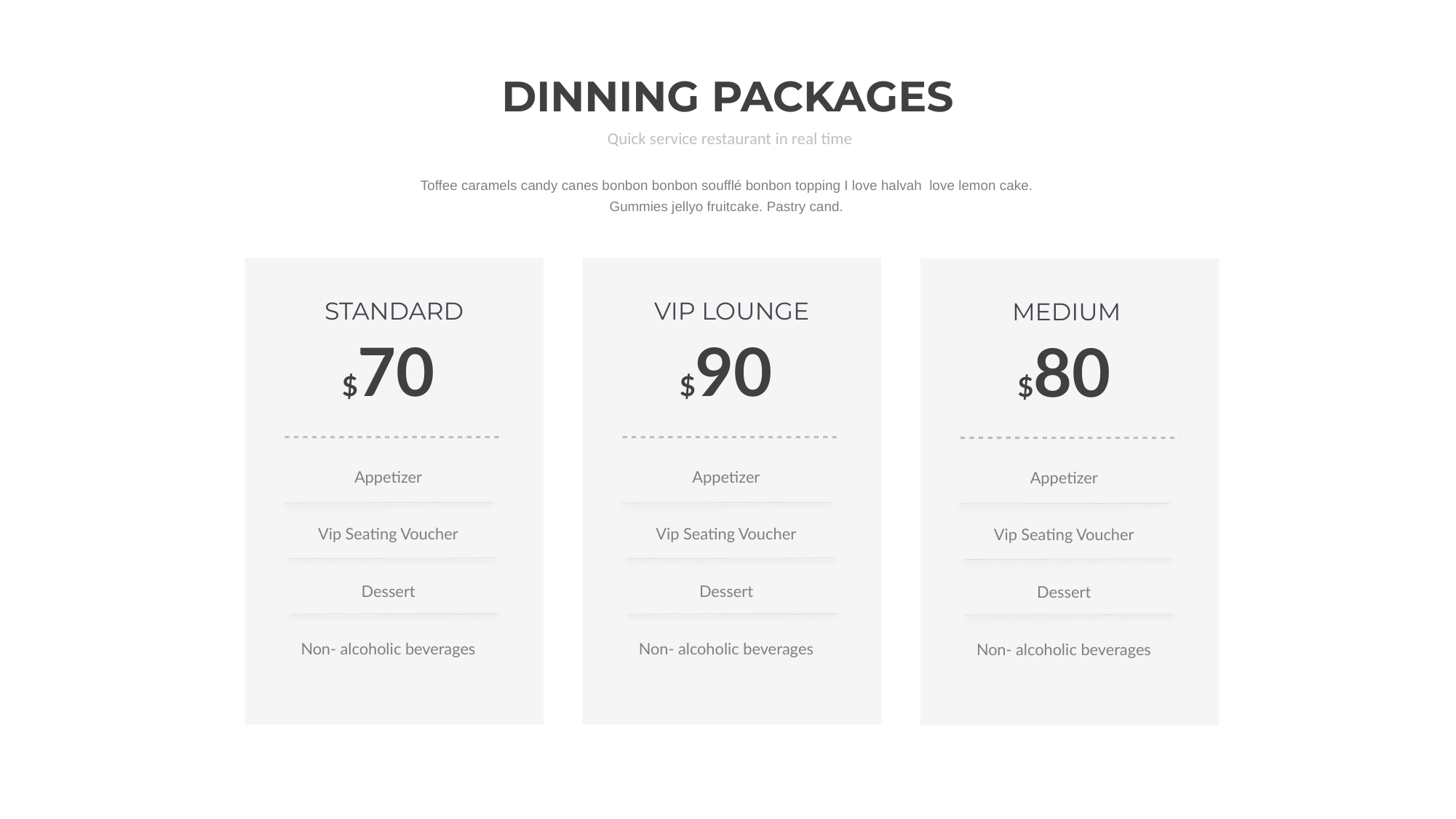

DINNING PACKAGES
Quick service restaurant in real time
Toffee caramels candy canes bonbon bonbon soufflé bonbon topping I love halvah  love lemon cake. Gummies jellyo fruitcake. Pastry cand.

STANDARD
VIP LOUNGE
MEDIUM
$70
$90
$80

Appetizer

Vip Seating Voucher

Dessert

Non- alcoholic beverages
Appetizer

Vip Seating Voucher

Dessert

Non- alcoholic beverages
Appetizer

Vip Seating Voucher

Dessert

Non- alcoholic beverages